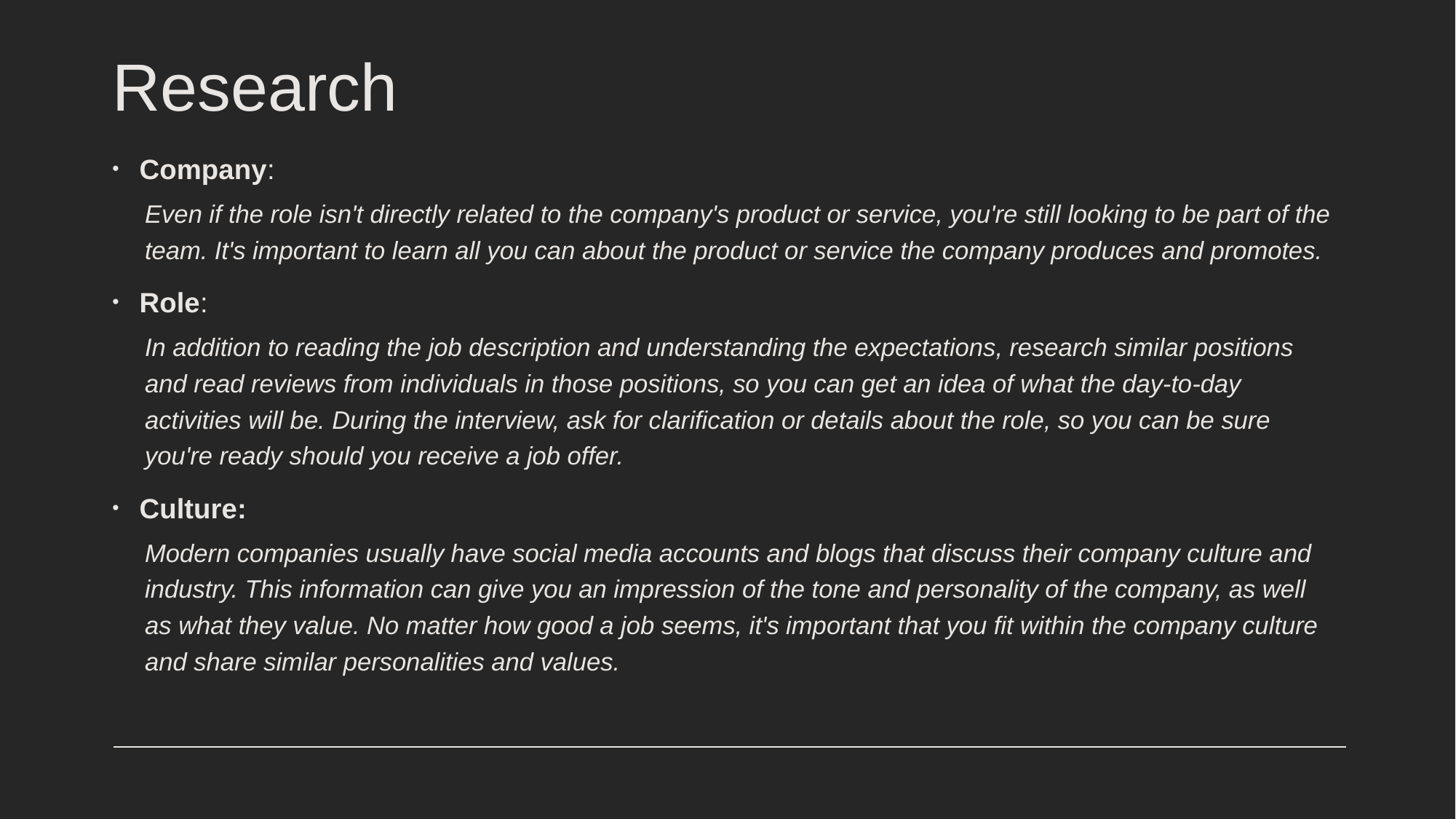

# Research
Company:
Even if the role isn't directly related to the company's product or service, you're still looking to be part of the team. It's important to learn all you can about the product or service the company produces and promotes.
Role:
In addition to reading the job description and understanding the expectations, research similar positions and read reviews from individuals in those positions, so you can get an idea of what the day-to-day activities will be. During the interview, ask for clarification or details about the role, so you can be sure you're ready should you receive a job offer.
Culture:
Modern companies usually have social media accounts and blogs that discuss their company culture and industry. This information can give you an impression of the tone and personality of the company, as well as what they value. No matter how good a job seems, it's important that you fit within the company culture and share similar personalities and values.